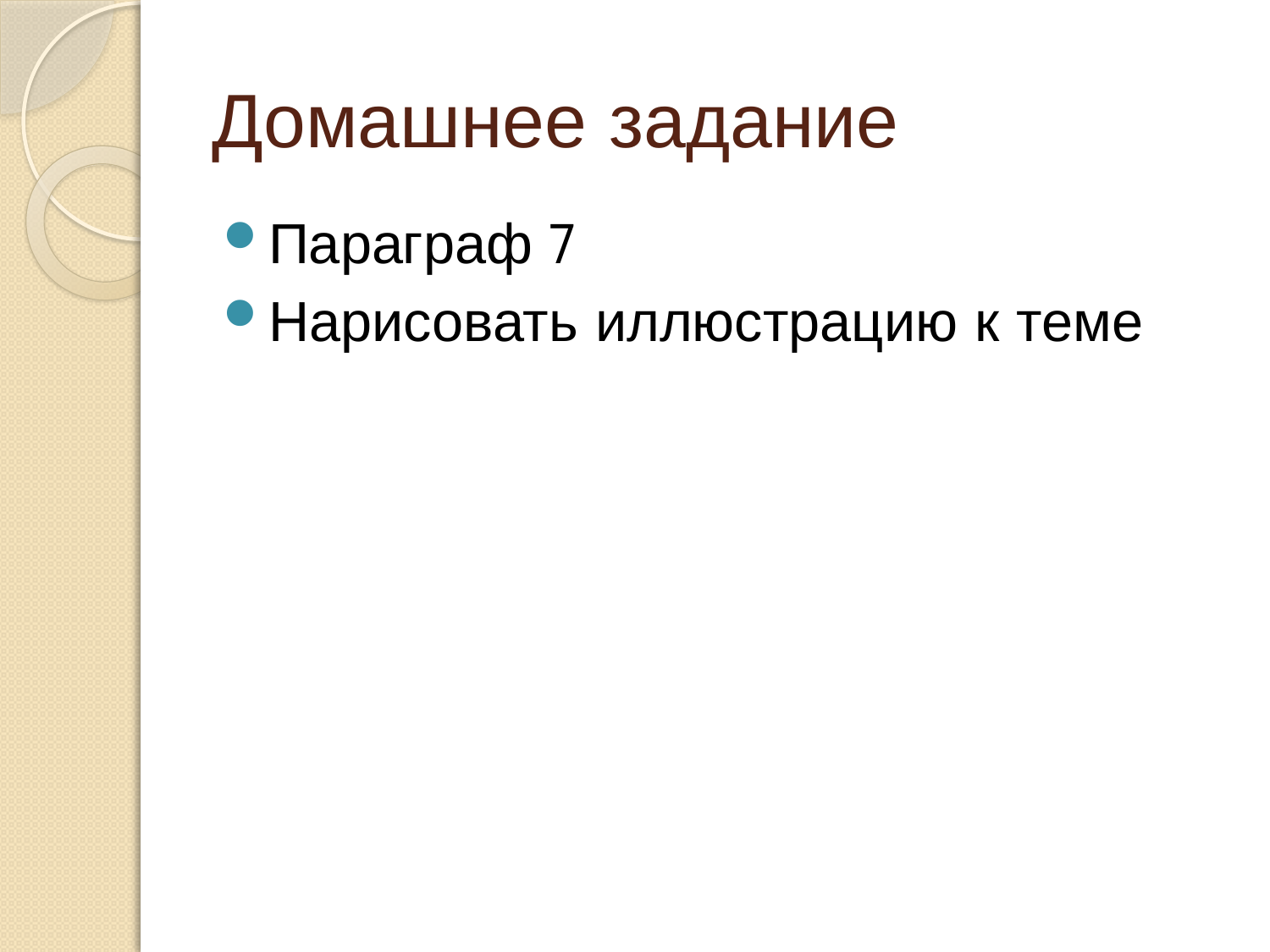

# Домашнее задание
Параграф 7
Нарисовать иллюстрацию к теме